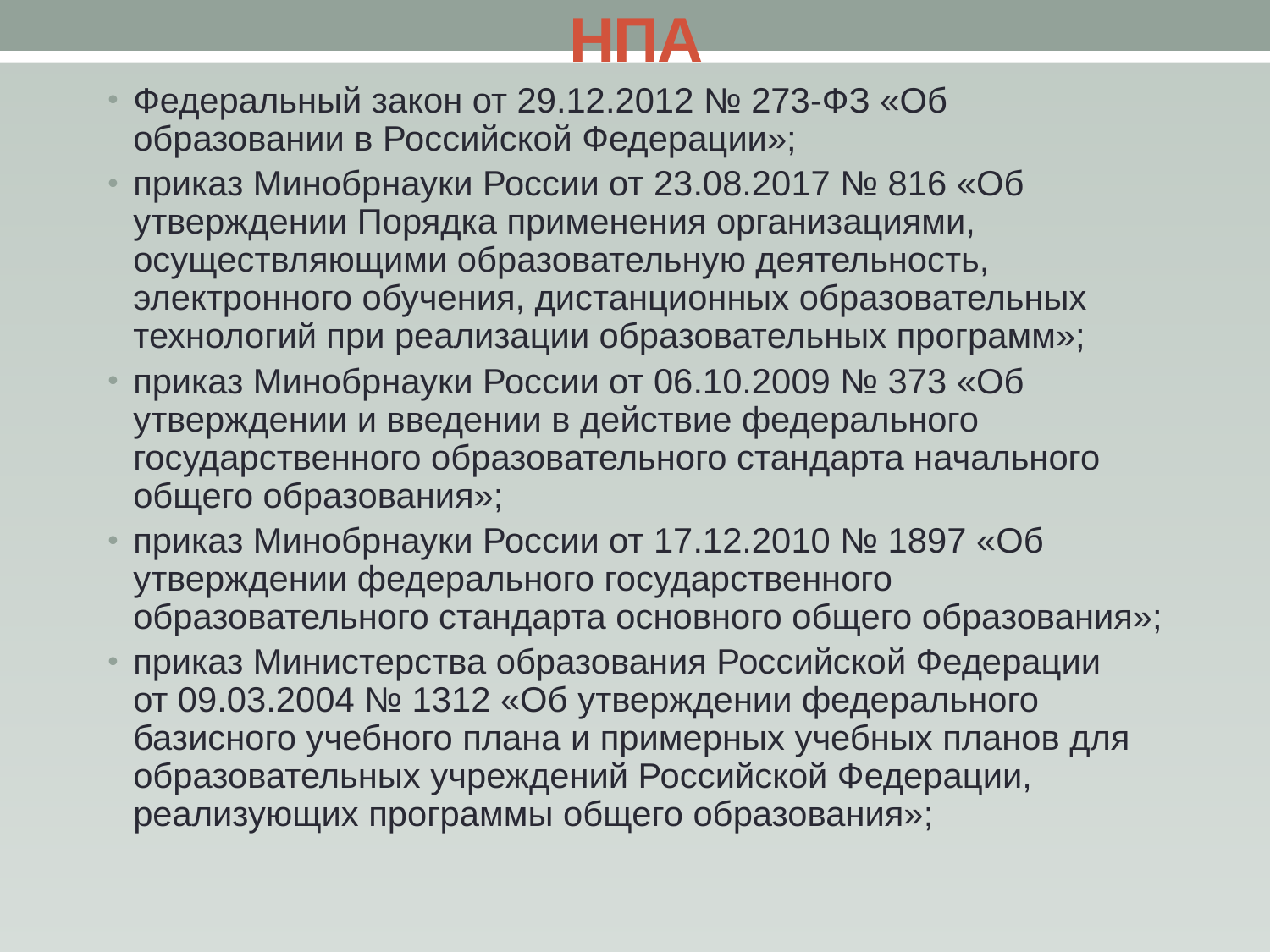

# НПА
Федеральный закон от 29.12.2012 № 273-ФЗ «Об образовании в Российской Федерации»;
приказ Минобрнауки России от 23.08.2017 № 816 «Об утверждении Порядка применения организациями, осуществляющими образовательную деятельность, электронного обучения, дистанционных образовательных технологий при реализации образовательных программ»;
приказ Минобрнауки России от 06.10.2009 № 373 «Об утверждении и введении в действие федерального государственного образовательного стандарта начального общего образования»;
приказ Минобрнауки России от 17.12.2010 № 1897 «Об утверждении федерального государственного образовательного стандарта основного общего образования»;
приказ Министерства образования Российской Федерации от 09.03.2004 № 1312 «Об утверждении федерального базисного учебного плана и примерных учебных планов для образовательных учреждений Российской Федерации, реализующих программы общего образования»;